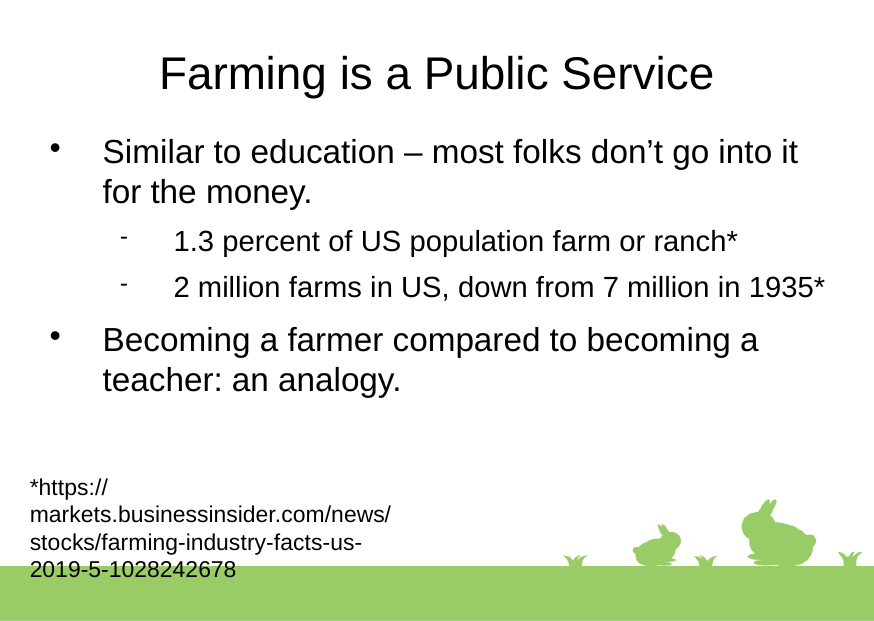

Farming is a Public Service

Similar to education – most folks don’t go into it for the money.
1.3 percent of US population farm or ranch*
2 million farms in US, down from 7 million in 1935*
Becoming a farmer compared to becoming a teacher: an analogy.

*https://markets.businessinsider.com/news/stocks/farming-industry-facts-us-2019-5-1028242678